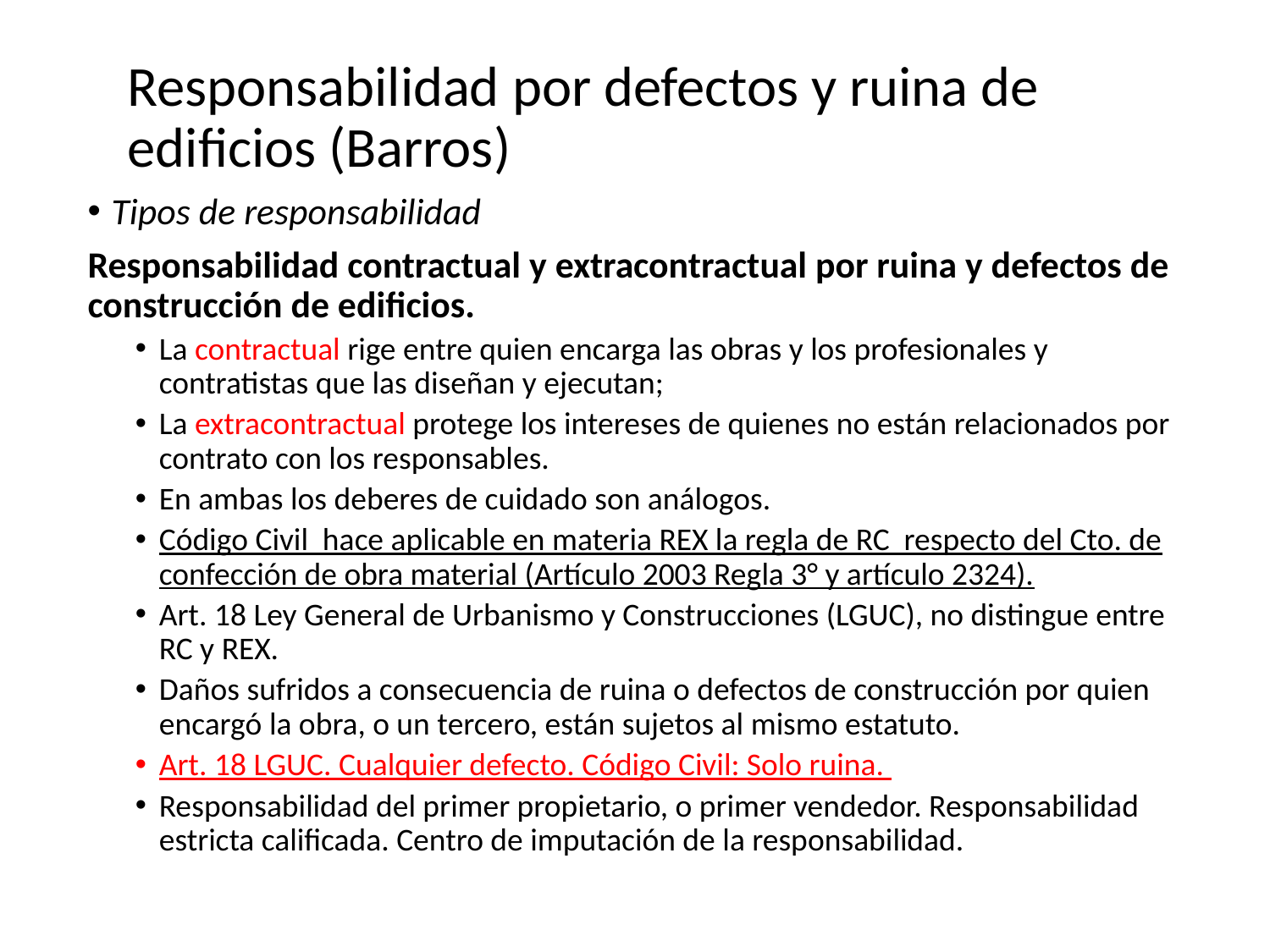

# Responsabilidad por defectos y ruina de edificios (Barros)
Tipos de responsabilidad
Responsabilidad contractual y extracontractual por ruina y defectos de construcción de edificios.
La contractual rige entre quien encarga las obras y los profesionales y contratistas que las diseñan y ejecutan;
La extracontractual protege los intereses de quienes no están relacionados por contrato con los responsables.
En ambas los deberes de cuidado son análogos.
Código Civil  hace aplicable en materia REX la regla de RC  respecto del Cto. de confección de obra material (Artículo 2003 Regla 3° y artículo 2324).
Art. 18 Ley General de Urbanismo y Construcciones (LGUC), no distingue entre RC y REX.
Daños sufridos a consecuencia de ruina o defectos de construcción por quien encargó la obra, o un tercero, están sujetos al mismo estatuto.
Art. 18 LGUC. Cualquier defecto. Código Civil: Solo ruina.
Responsabilidad del primer propietario, o primer vendedor. Responsabilidad estricta calificada. Centro de imputación de la responsabilidad.